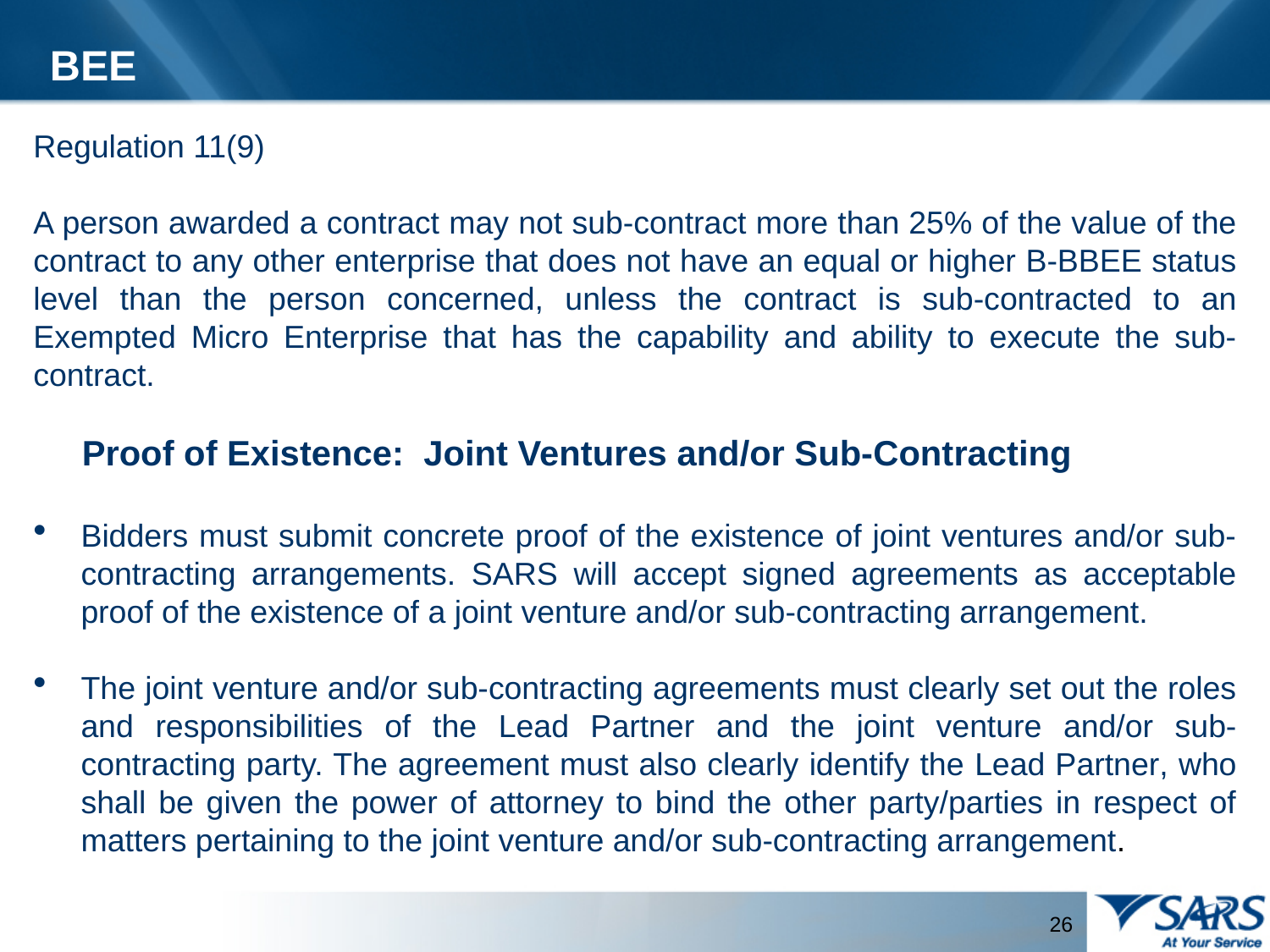

BEE
Regulation 11(9)

A person awarded a contract may not sub-contract more than 25% of the value of the contract to any other enterprise that does not have an equal or higher B-BBEE status level than the person concerned, unless the contract is sub-contracted to an Exempted Micro Enterprise that has the capability and ability to execute the sub-contract.

     Proof of Existence:  Joint Ventures and/or Sub-Contracting

Bidders must submit concrete proof of the existence of joint ventures and/or sub-contracting arrangements. SARS will accept signed agreements as acceptable proof of the existence of a joint venture and/or sub-contracting arrangement.

The joint venture and/or sub-contracting agreements must clearly set out the roles and responsibilities of the Lead Partner and the joint venture and/or sub-contracting party. The agreement must also clearly identify the Lead Partner, who shall be given the power of attorney to bind the other party/parties in respect of matters pertaining to the joint venture and/or sub-contracting arrangement.

26